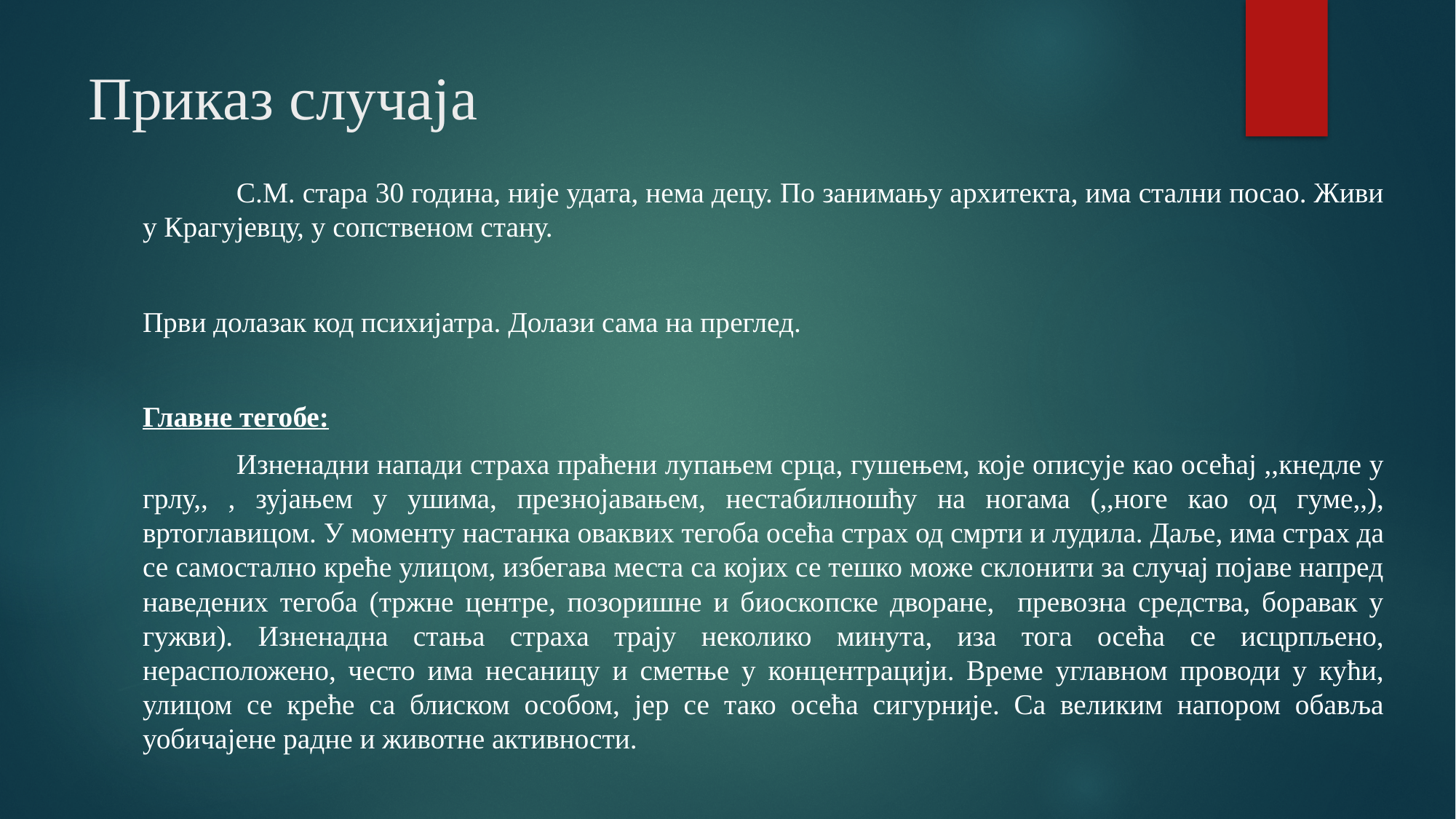

Приказ случаја
	С.М. стара 30 година, није удата, нема децу. По занимању архитекта, има стални посао. Живи у Крагујевцу, у сопственом стану.

Први долазак код психијатра. Долази сама на преглед.

Главне тегобе:
	Изненадни напади страха праћени лупањем срца, гушењем, које описује као осећај ,,кнедле у грлу,, , зујањем у ушима, презнојавањем, нестабилношћу на ногама (,,ноге као од гуме,,), вртоглавицом. У моменту настанка оваквих тегоба осећа страх од смрти и лудила. Даље, има страх да се самостално креће улицом, избегава места са којих се тешко може склонити за случај појаве напред наведених тегоба (тржне центре, позоришне и биоскопске дворане,  превозна средства, боравак у гужви). Изненадна стања страха трају неколико минута, иза тога осећа се исцрпљено, нерасположено, често има несаницу и сметње у концентрацији. Време углавном проводи у кући, улицом се креће са блиском особом, јер се тако осећа сигурније. Са великим напором обавља уобичајене радне и животне активности.